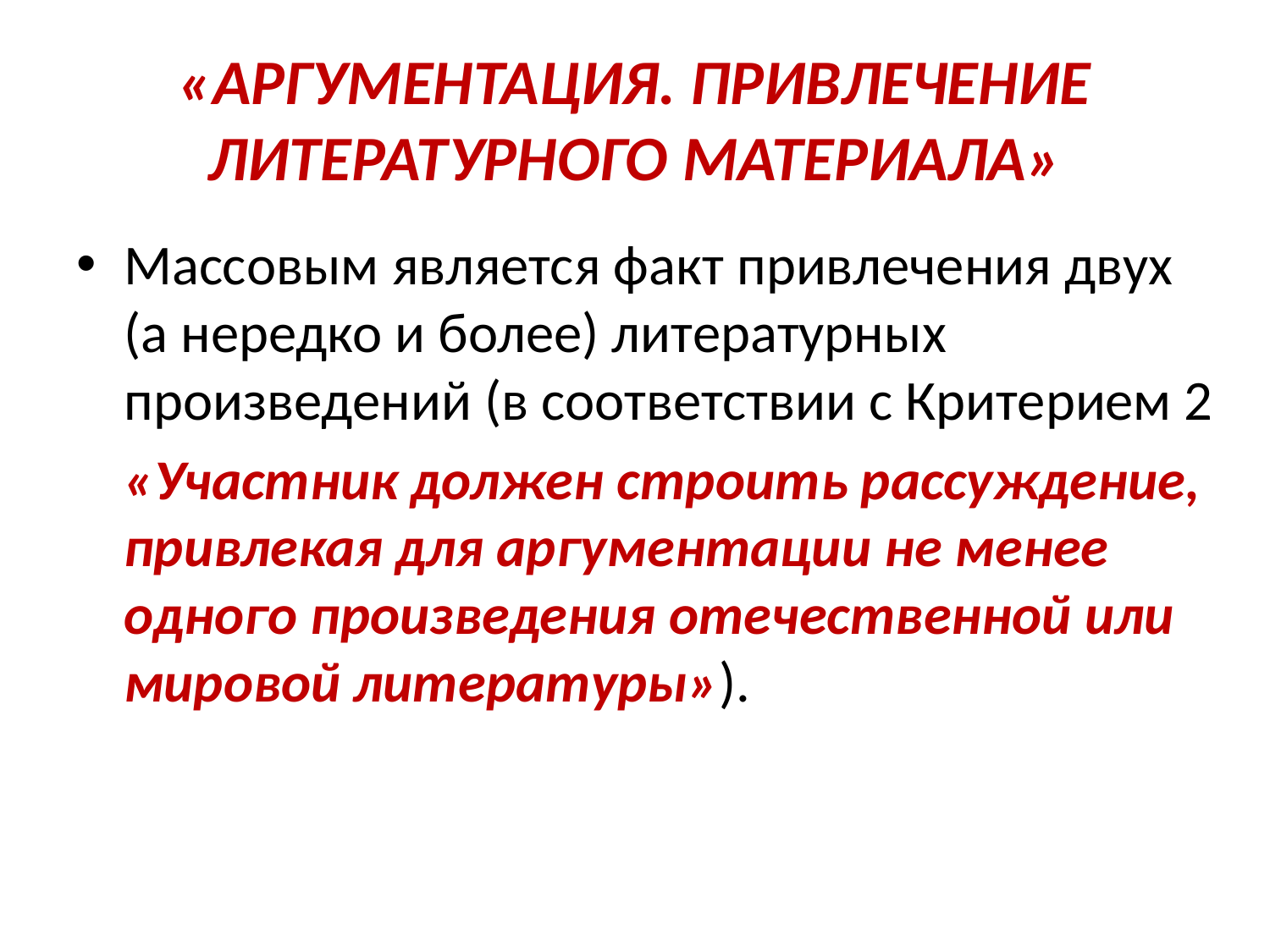

# «АРГУМЕНТАЦИЯ. ПРИВЛЕЧЕНИЕ ЛИТЕРАТУРНОГО МАТЕРИАЛА»
Массовым является факт привлечения двух (а нередко и более) литературных произведений (в соответствии с Критерием 2
	«Участник должен строить рассуждение, привлекая для аргументации не менее одного произведения отечественной или мировой литературы»).